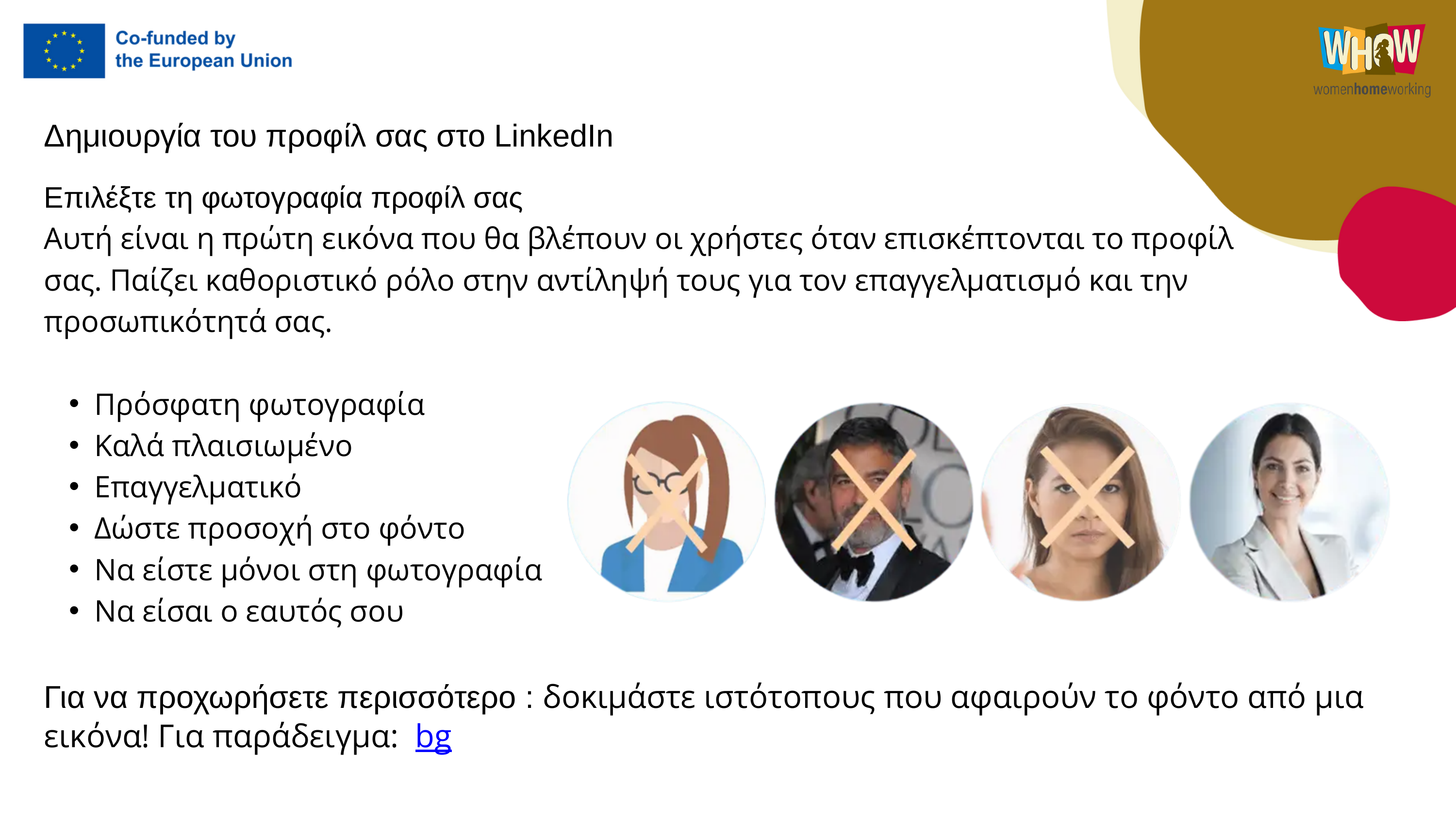

Δημιουργία του προφίλ σας στο LinkedIn
Επιλέξτε τη φωτογραφία προφίλ σας
Αυτή είναι η πρώτη εικόνα που θα βλέπουν οι χρήστες όταν επισκέπτονται το προφίλ σας. Παίζει καθοριστικό ρόλο στην αντίληψή τους για τον επαγγελματισμό και την προσωπικότητά σας.

Πρόσφατη φωτογραφία
Καλά πλαισιωμένο
Επαγγελματικό
Δώστε προσοχή στο φόντο
Να είστε μόνοι στη φωτογραφία
Να είσαι ο εαυτός σου

Για να προχωρήσετε περισσότερο : δοκιμάστε ιστότοπους που αφαιρούν το φόντο από μια εικόνα! Για παράδειγμα:  bg